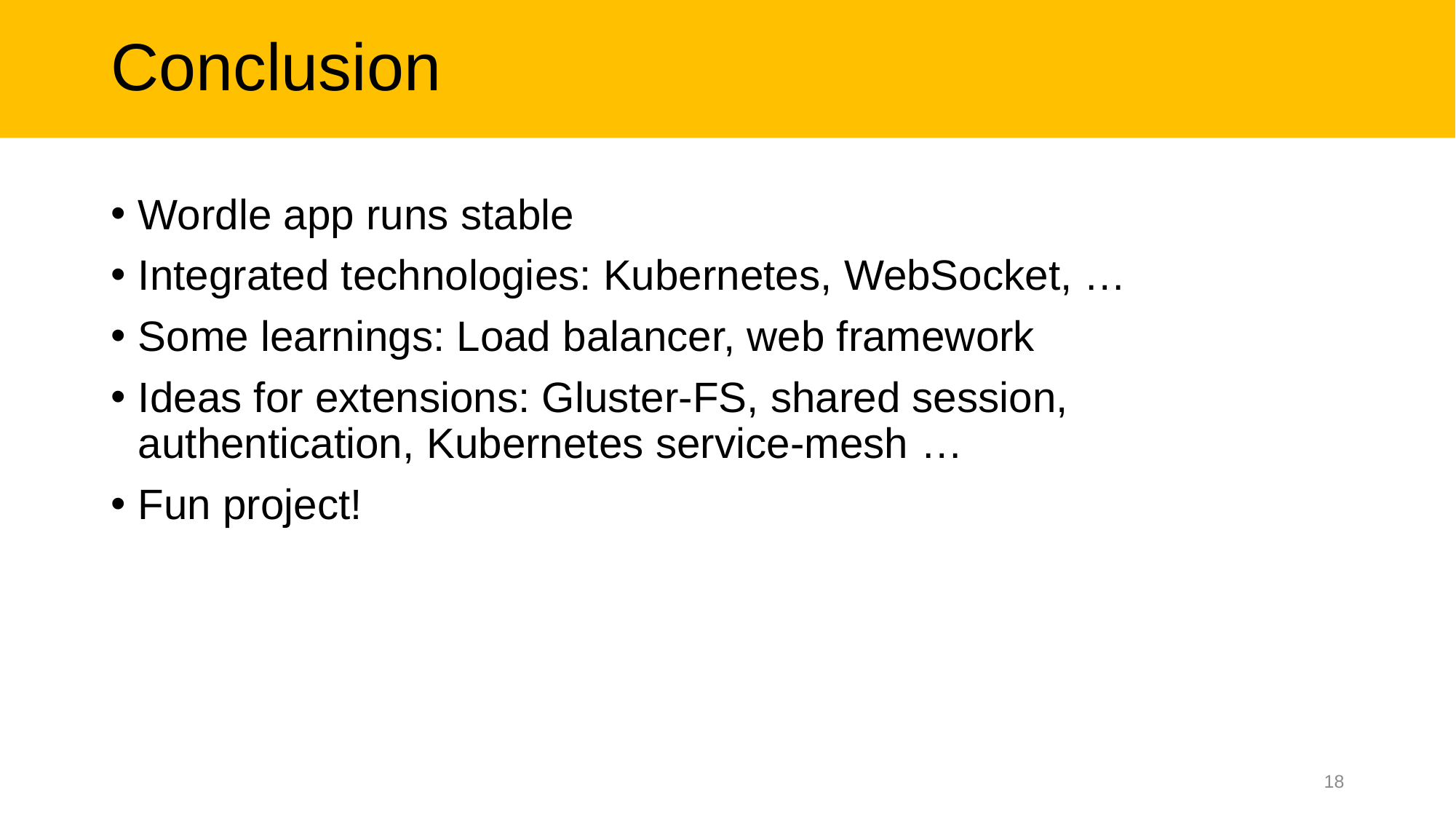

# Conclusion
Wordle app runs stable
Integrated technologies: Kubernetes, WebSocket, …
Some learnings: Load balancer, web framework
Ideas for extensions: Gluster-FS, shared session, authentication, Kubernetes service-mesh …
Fun project!

18